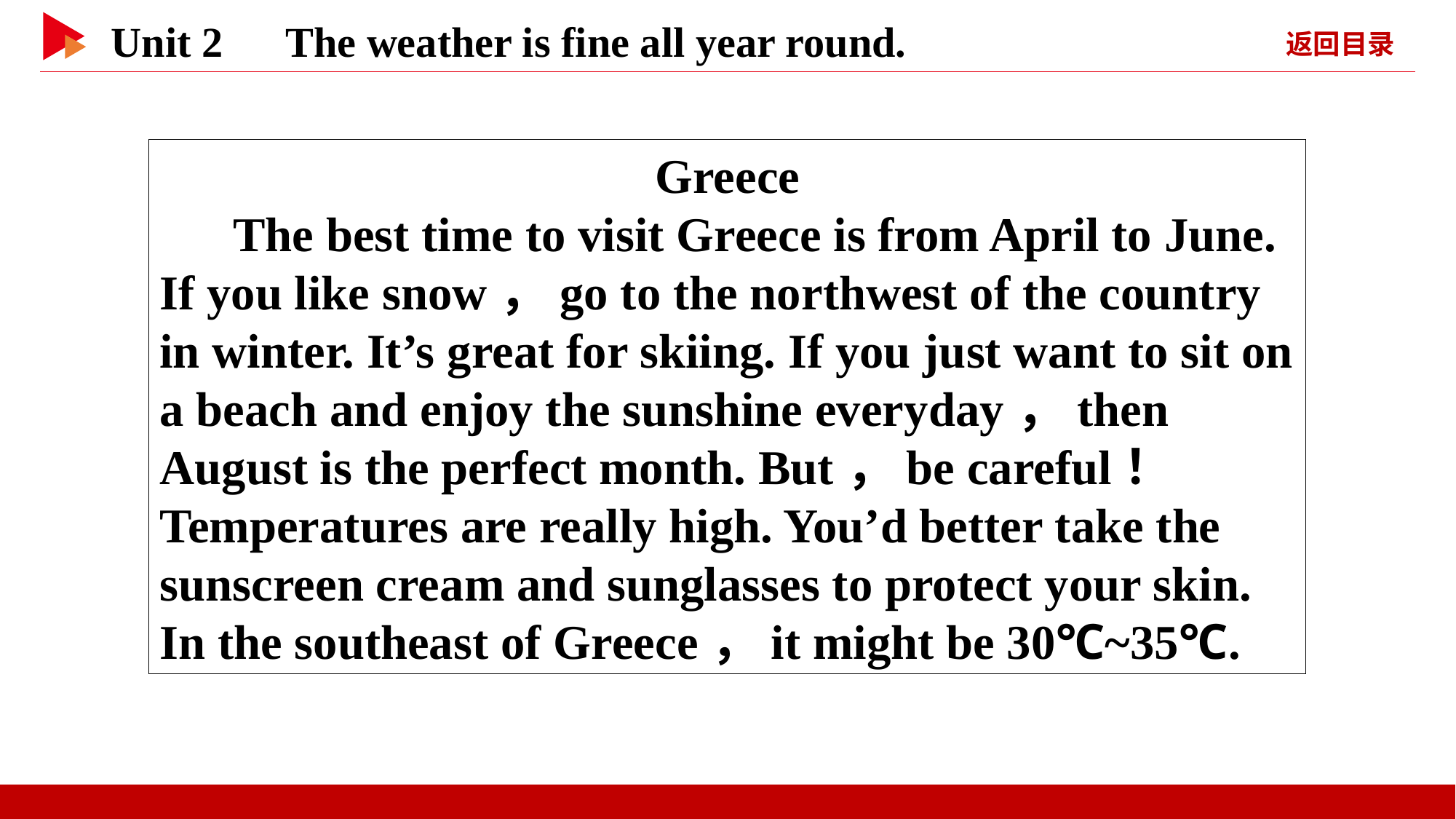

Greece
      The best time to visit Greece is from April to June. If you like snow，go to the northwest of the country in winter. It’s great for skiing. If you just want to sit on a beach and enjoy the sunshine everyday，then August is the perfect month. But，be careful！Temperatures are really high. You’d better take the sunscreen cream and sunglasses to protect your skin. In the southeast of Greece，it might be 30℃~35℃.